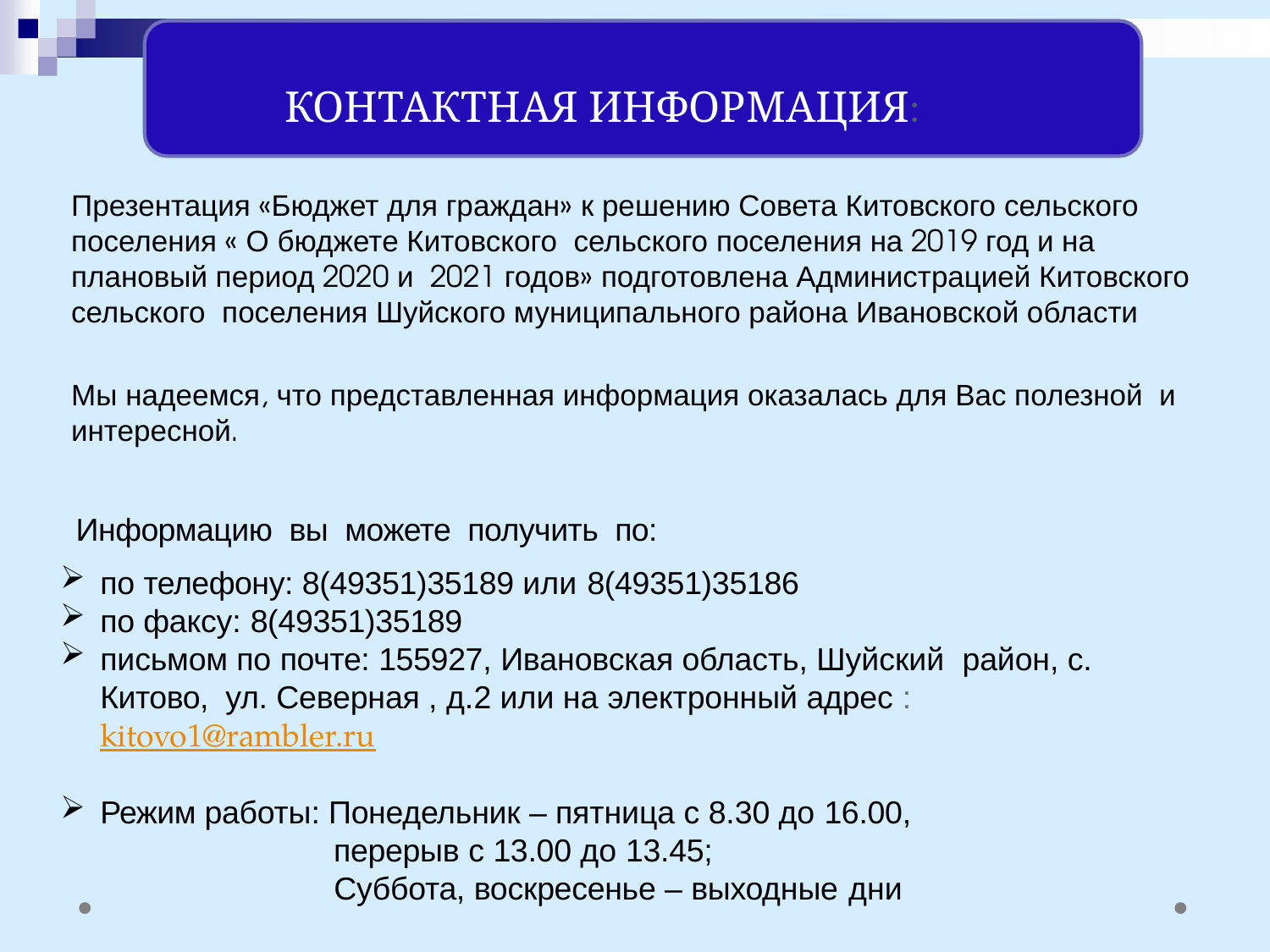

# КОНТАКТНАЯ ИНФОРМАЦИЯ:

Презентация «Бюджет для граждан» к решению Совета Китовского сельского поселения « О бюджете Китовского  сельского поселения на 2019 год и на плановый период 2020 и  2021 годов» подготовлена Администрацией Китовского сельского  поселения Шуйского муниципального района Ивановской области

Мы надеемся, что представленная информация оказалась для Вас полезной  и интересной.

Информацию  вы  можете  получить  по:
по телефону: 8(49351)35189 или 8(49351)35186
по факсу: 8(49351)35189
письмом по почте: 155927, Ивановская область, Шуйский  район, с. Китово,  ул. Северная , д.2 или на электронный адрес : kitovo1@rambler.ru

Режим работы: Понедельник – пятница с 8.30 до 16.00,
перерыв с 13.00 до 13.45;
Суббота, воскресенье – выходные дни